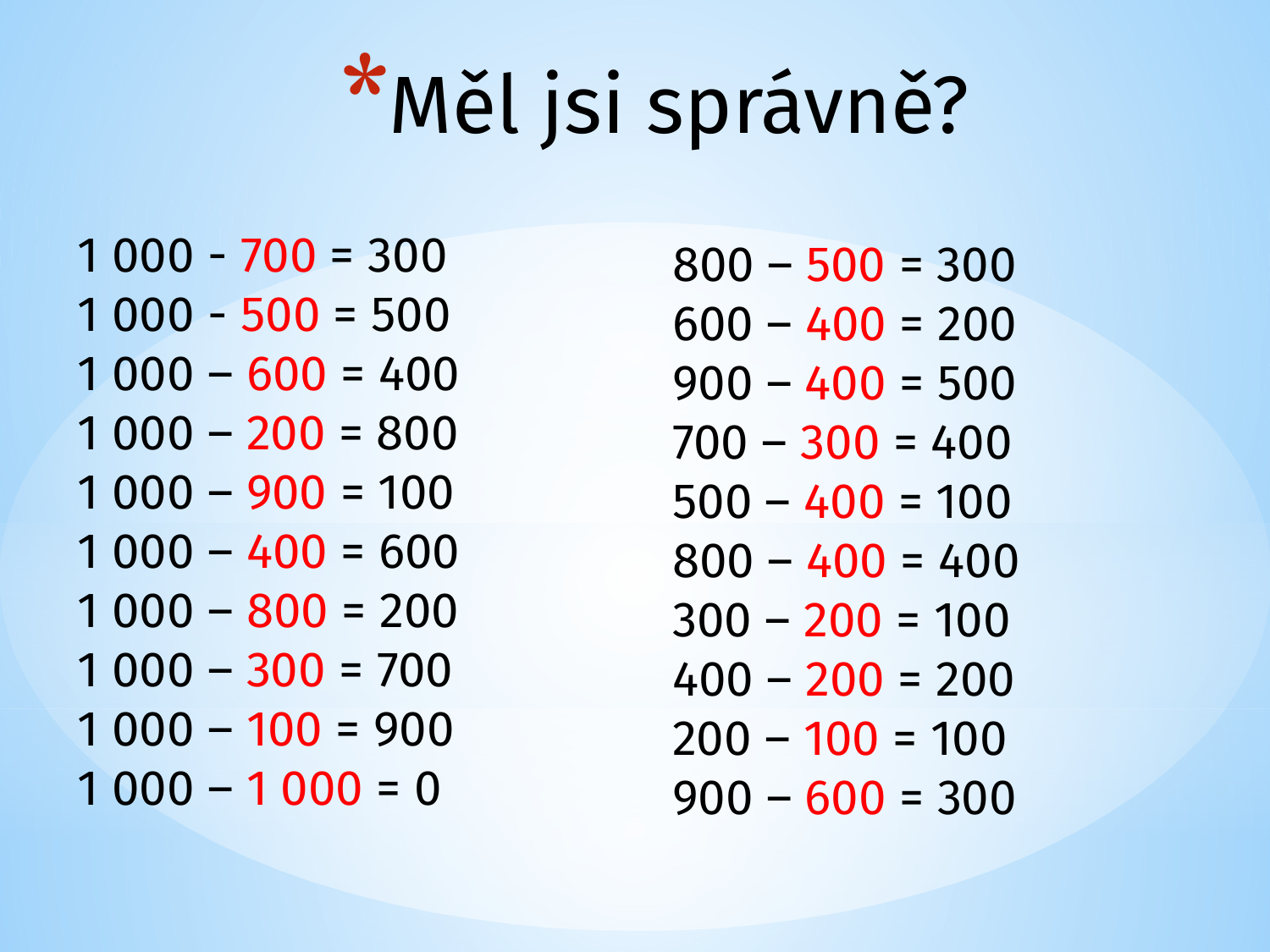

# Měl jsi správně?
1 000 - 700 = 300
1 000 - 500 = 500
1 000 – 600 = 400
1 000 – 200 = 800
1 000 – 900 = 100
1 000 – 400 = 600
1 000 – 800 = 200
1 000 – 300 = 700
1 000 – 100 = 900
1 000 – 1 000 = 0

800 – 500 = 300
600 – 400 = 200
900 – 400 = 500
700 – 300 = 400
500 – 400 = 100
800 – 400 = 400
300 – 200 = 100
400 – 200 = 200
200 – 100 = 100
900 – 600 = 300